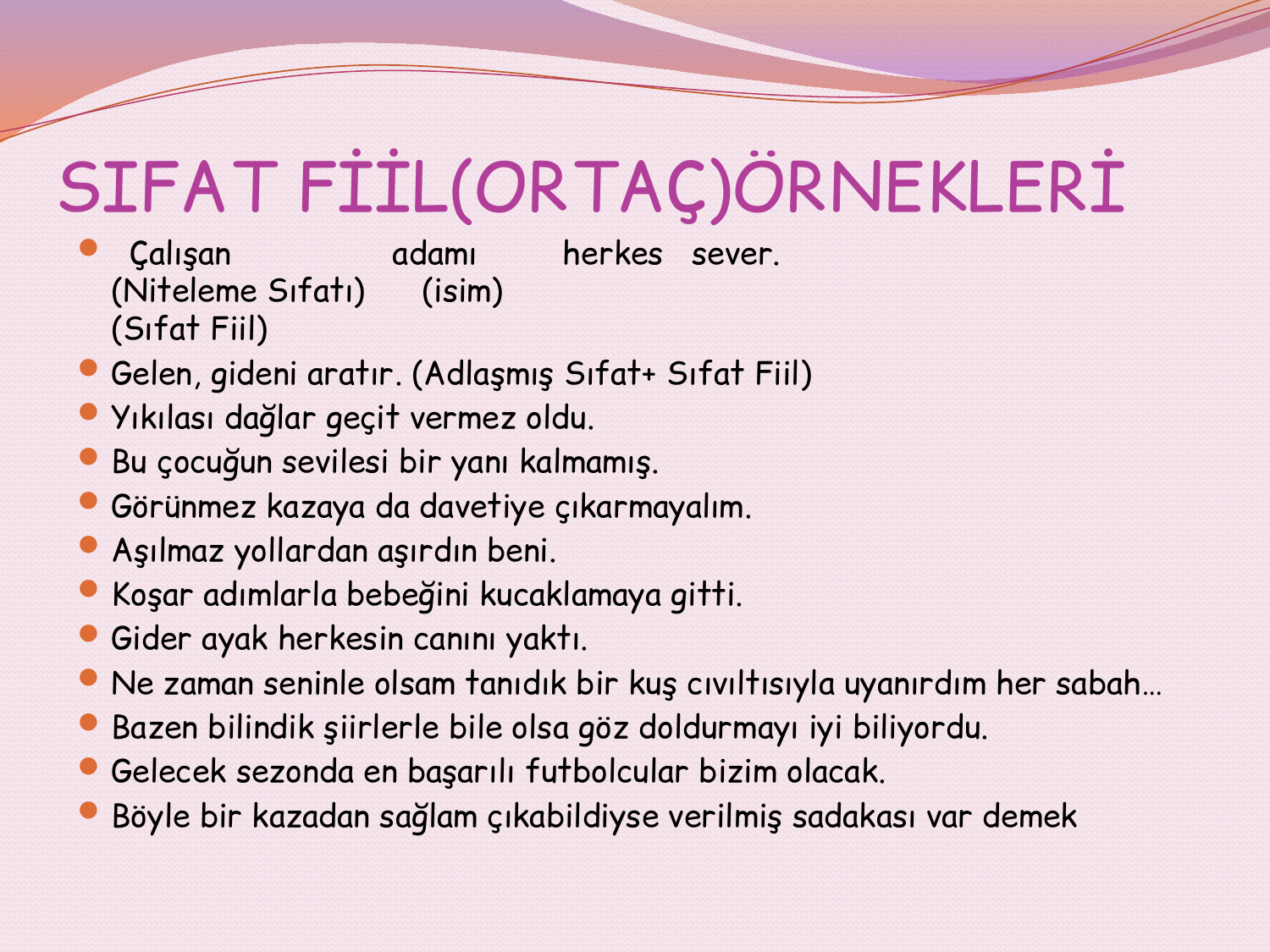

# SIFAT FİİL(ORTAÇ)ÖRNEKLERİ
  Çalışan                 adamı         herkes   sever.
(Niteleme Sıfatı)      (isim)
(Sıfat Fiil)
Gelen, gideni aratır. (Adlaşmış Sıfat+ Sıfat Fiil)
Yıkılası dağlar geçit vermez oldu.
Bu çocuğun sevilesi bir yanı kalmamış.
Görünmez kazaya da davetiye çıkarmayalım.
Aşılmaz yollardan aşırdın beni.
Koşar adımlarla bebeğini kucaklamaya gitti.
Gider ayak herkesin canını yaktı.
Ne zaman seninle olsam tanıdık bir kuş cıvıltısıyla uyanırdım her sabah…
Bazen bilindik şiirlerle bile olsa göz doldurmayı iyi biliyordu.
Gelecek sezonda en başarılı futbolcular bizim olacak.
Böyle bir kazadan sağlam çıkabildiyse verilmiş sadakası var demek